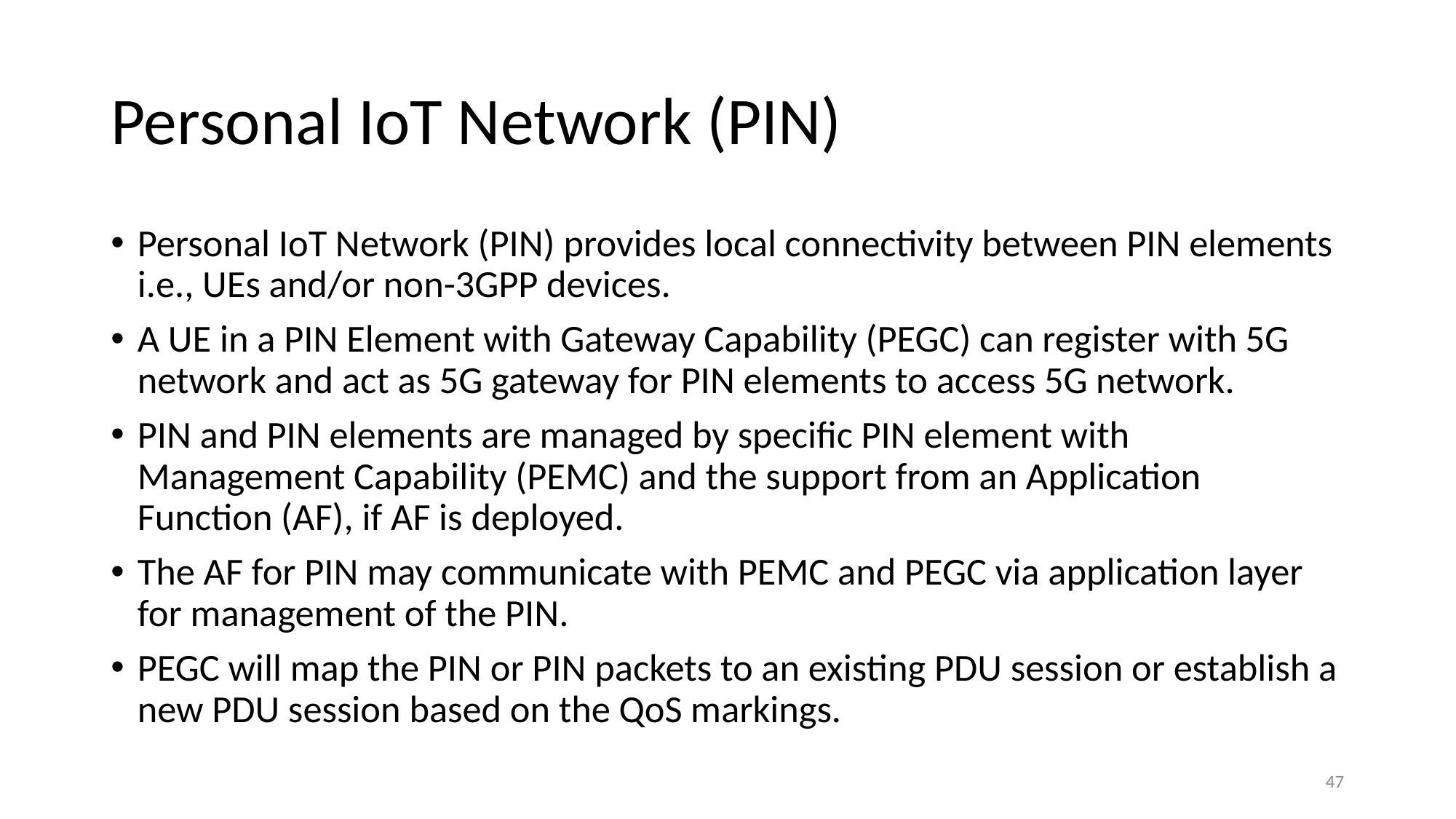

# Personal IoT Network (PIN)
Personal IoT Network (PIN) provides local connectivity between PIN elements i.e., UEs and/or non-3GPP devices.
A UE in a PIN Element with Gateway Capability (PEGC) can register with 5G network and act as 5G gateway for PIN elements to access 5G network.
PIN and PIN elements are managed by specific PIN element with Management Capability (PEMC) and the support from an Application Function (AF), if AF is deployed.
The AF for PIN may communicate with PEMC and PEGC via application layer for management of the PIN.
PEGC will map the PIN or PIN packets to an existing PDU session or establish a new PDU session based on the QoS markings.
47